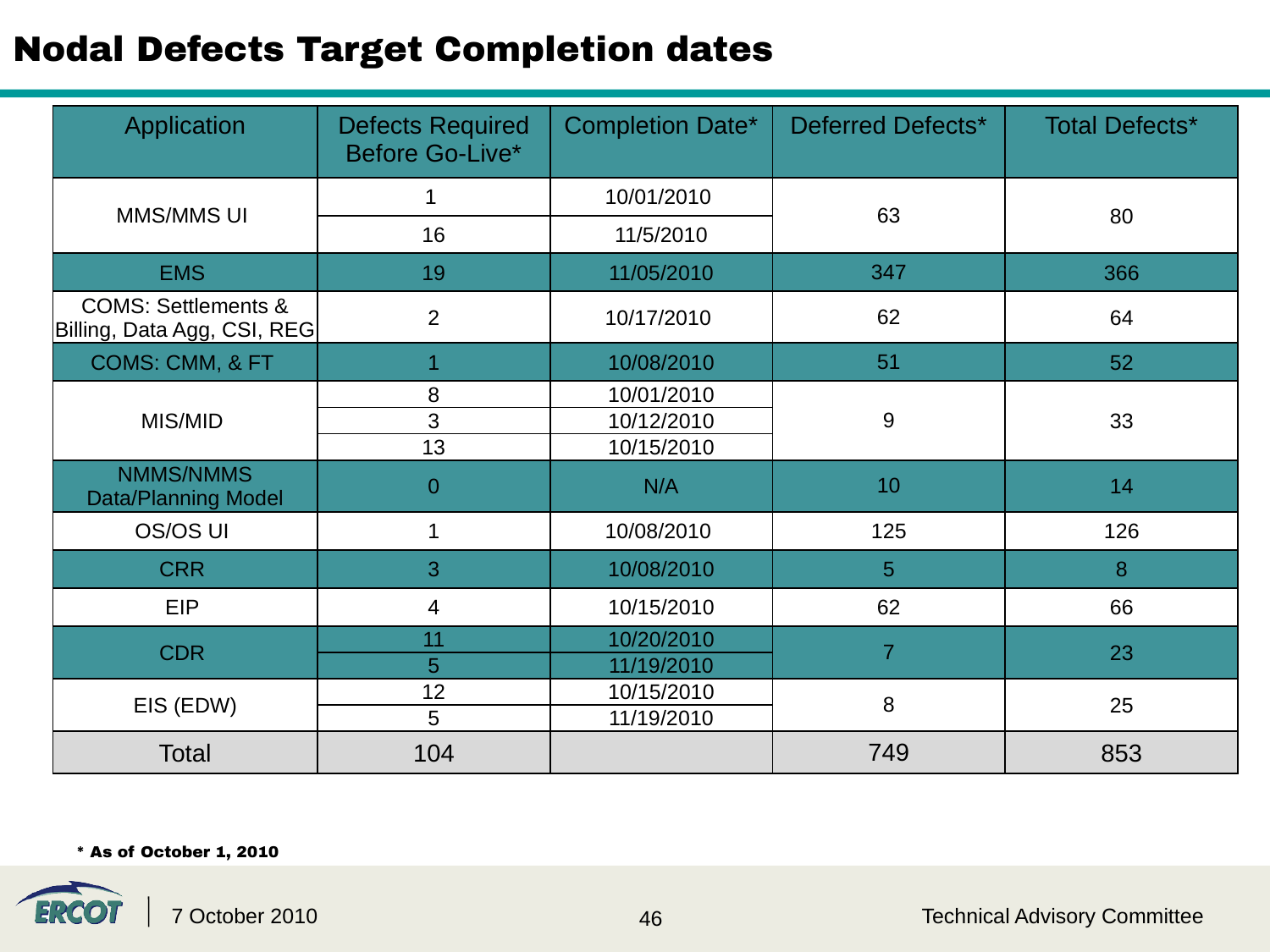

# Nodal Defects Target Completion dates
| Application | Defects Required Before Go-Live\* | Completion Date\* | Deferred Defects\* | Total Defects\* |
| --- | --- | --- | --- | --- |
| MMS/MMS UI | 1 | 10/01/2010 | 63 | 80 |
|  | 16 | 11/5/2010 |  |  |
| EMS | 19 | 11/05/2010 | 347 | 366 |
| COMS: Settlements & Billing, Data Agg, CSI, REG | 2 | 10/17/2010 | 62 | 64 |
| COMS: CMM, & FT | 1 | 10/08/2010 | 51 | 52 |
| MIS/MID | 8 | 10/01/2010 | 9 | 33 |
|  | 3 | 10/12/2010 |  |  |
|  | 13 | 10/15/2010 |  |  |
| NMMS/NMMS Data/Planning Model | 0 | N/A | 10 | 14 |
| OS/OS UI | 1 | 10/08/2010 | 125 | 126 |
| CRR | 3 | 10/08/2010 | 5 | 8 |
| EIP | 4 | 10/15/2010 | 62 | 66 |
| CDR | 11 | 10/20/2010 | 7 | 23 |
|  | 5 | 11/19/2010 |  |  |
| EIS (EDW) | 12 | 10/15/2010 | 8 | 25 |
|  | 5 | 11/19/2010 |  |  |
| Total | 104 |  | 749 | 853 |
* As of October 1, 2010
7 October 2010
Technical Advisory Committee